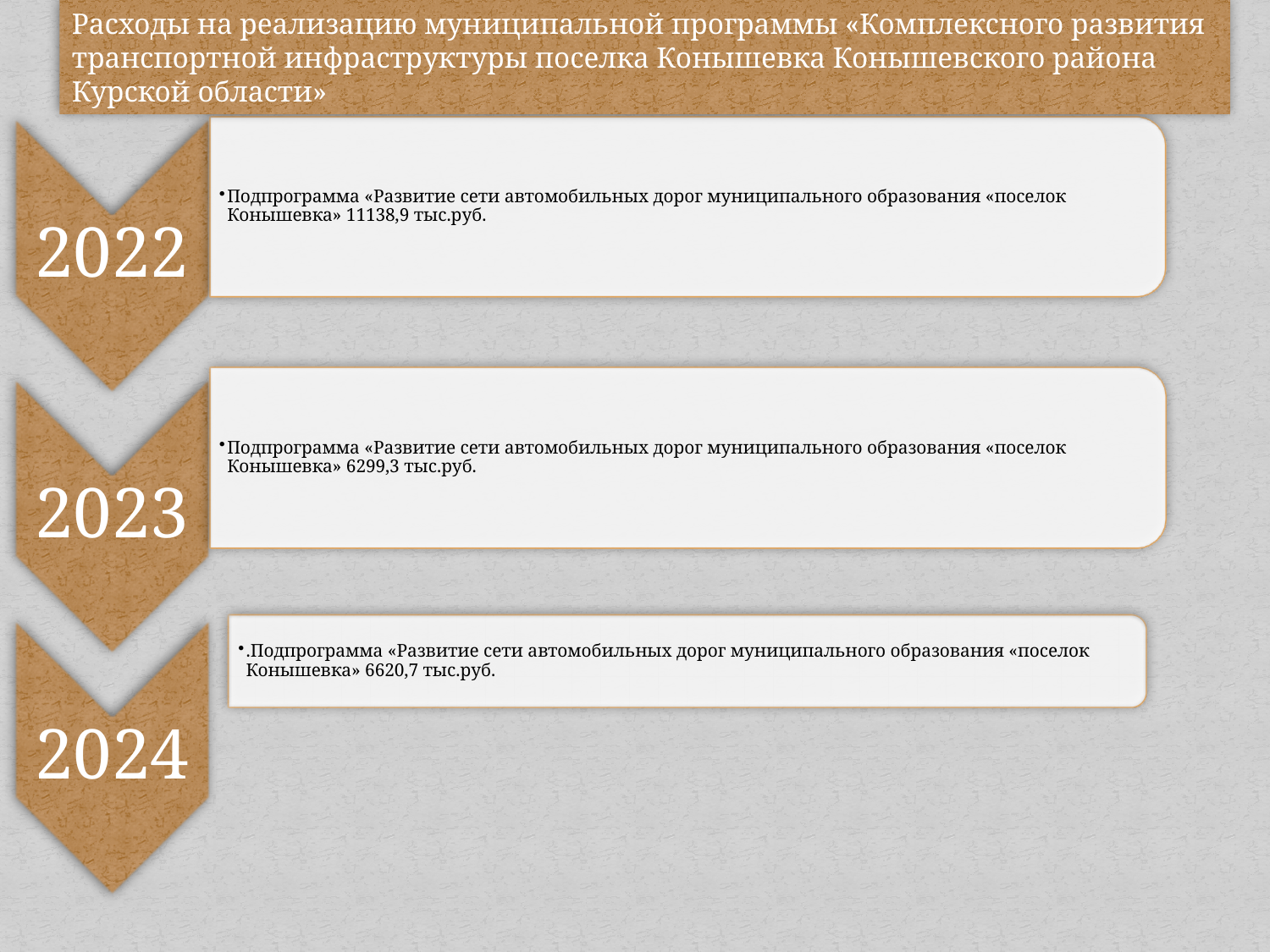

Расходы на реализацию муниципальной программы «Комплексного развития транспортной инфраструктуры поселка Конышевка Конышевского района Курской области»
2022
Подпрограмма «Развитие сети автомобильных дорог муниципального образования «поселок Конышевка» 11138,9 тыс.руб.
2023
Подпрограмма «Развитие сети автомобильных дорог муниципального образования «поселок Конышевка» 6299,3 тыс.руб.
2024
.Подпрограмма «Развитие сети автомобильных дорог муниципального образования «поселок Конышевка» 6620,7 тыс.руб.